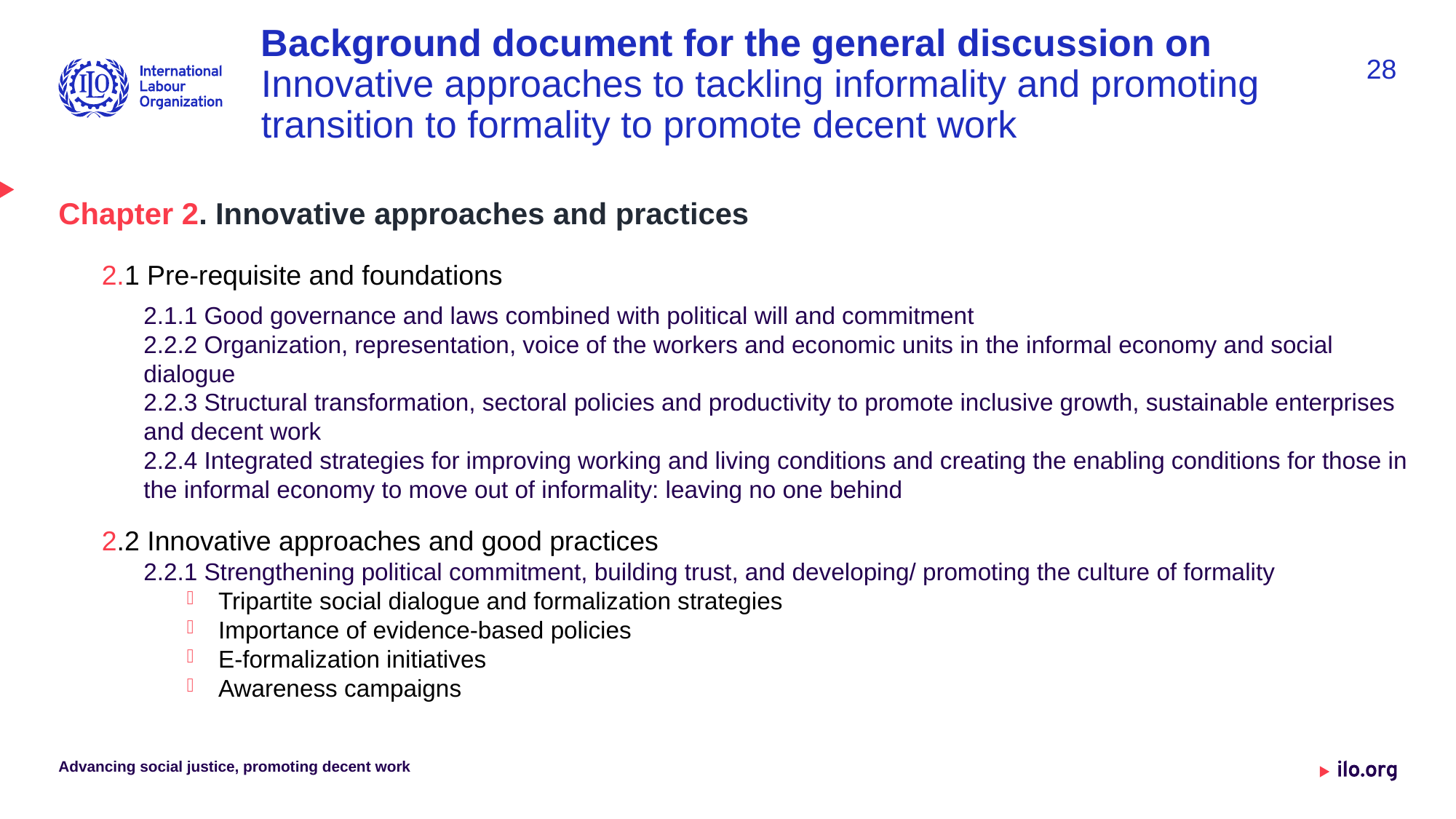

# Background document for the general discussion on Innovative approaches to tackling informality and promoting transition to formality to promote decent work
28
Chapter 2. Innovative approaches and practices
2.1 Pre-requisite and foundations
2.1.1 Good governance and laws combined with political will and commitment
2.2.2 Organization, representation, voice of the workers and economic units in the informal economy and social dialogue
2.2.3 Structural transformation, sectoral policies and productivity to promote inclusive growth, sustainable enterprises and decent work
2.2.4 Integrated strategies for improving working and living conditions and creating the enabling conditions for those in the informal economy to move out of informality: leaving no one behind
2.2 Innovative approaches and good practices
2.2.1 Strengthening political commitment, building trust, and developing/ promoting the culture of formality
Tripartite social dialogue and formalization strategies
Importance of evidence-based policies
E-formalization initiatives
Awareness campaigns
Advancing social justice, promoting decent work
Date: Monday / 01 / October / 2019